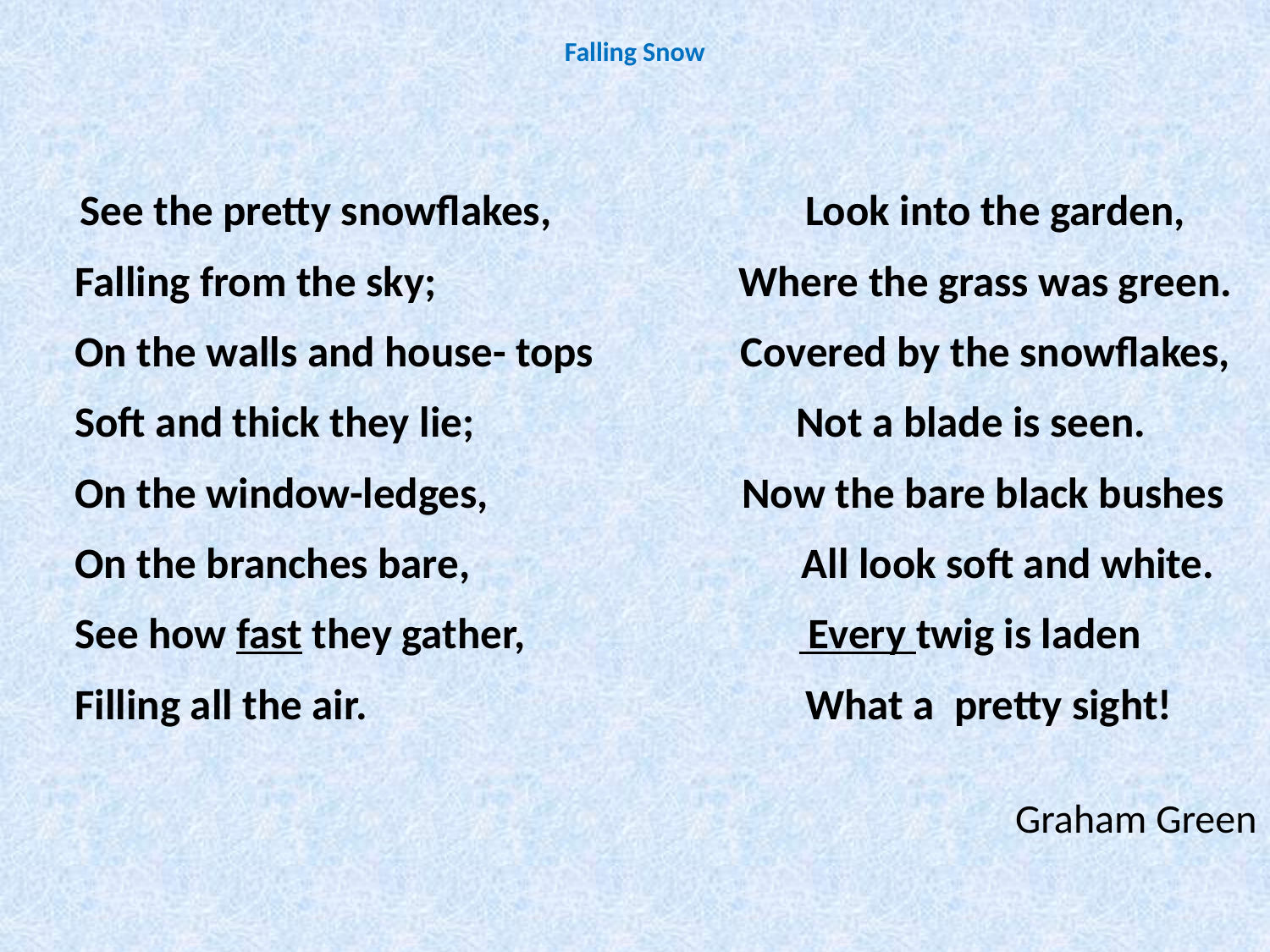

# Falling Snow
       See the pretty snowflakes,                          Look into the garden,
    Falling from the sky;                               Where the grass was green.
    On the walls and house- tops               Covered by the snowflakes,
    Soft and thick they lie;                                 Not a blade is seen.
    On the window-ledges,                          Now the bare black bushes
    On the branches bare,                                  All look soft and white.
    See how fast they gather,                             Every twig is laden
    Filling all the air.                                             What a  pretty sight!

Graham Green